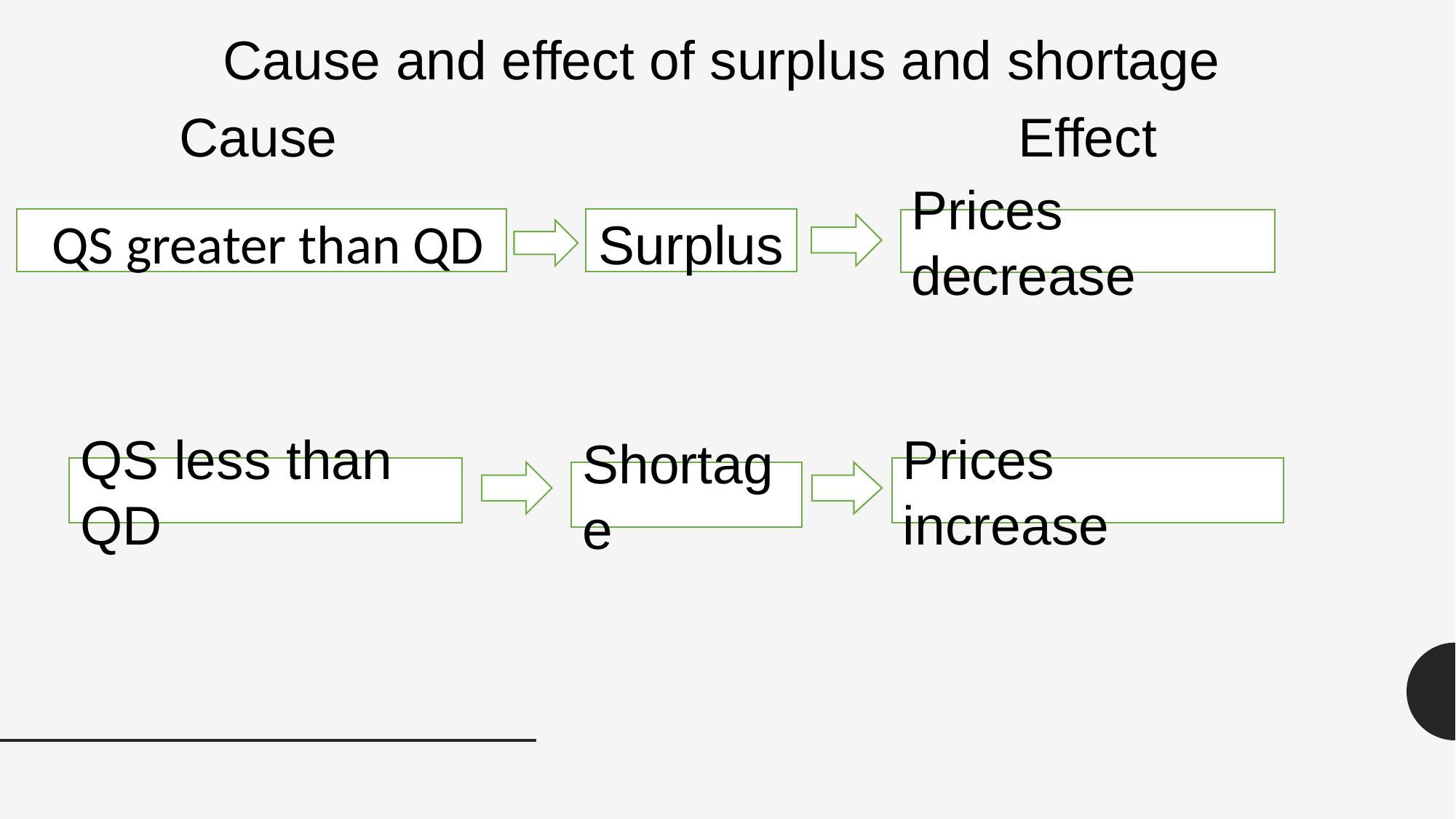

Cause and effect of surplus and shortage
Cause
Effect
 QS greater than QD
Surplus
Prices decrease

QS less than QD
Prices increase
Shortage